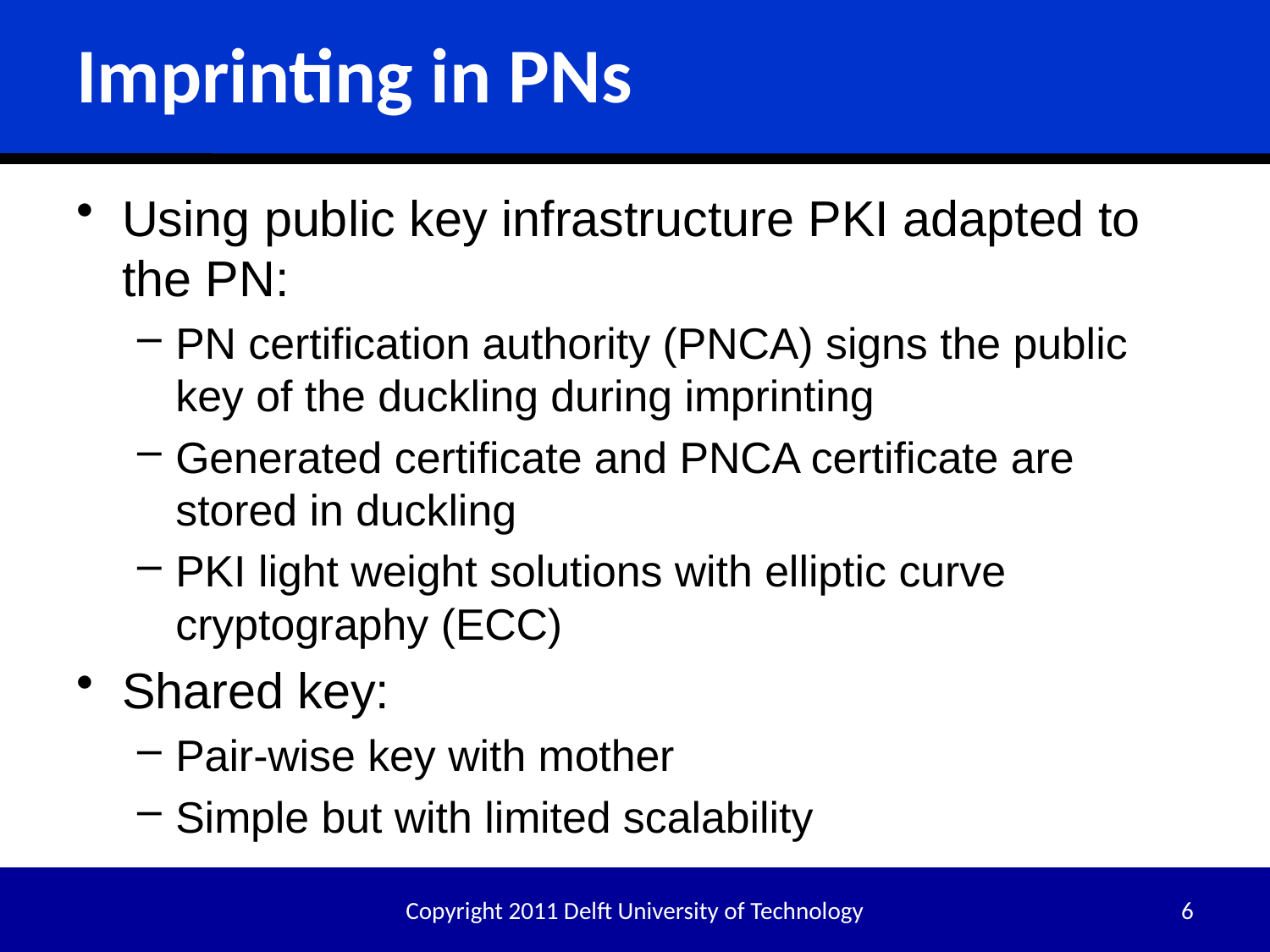

# Imprinting in PNs
Using public key infrastructure PKI adapted to the PN:
PN certification authority (PNCA) signs the public key of the duckling during imprinting
Generated certificate and PNCA certificate are stored in duckling
PKI light weight solutions with elliptic curve cryptography (ECC)
Shared key:
Pair-wise key with mother
Simple but with limited scalability
Copyright 2011 Delft University of Technology
6